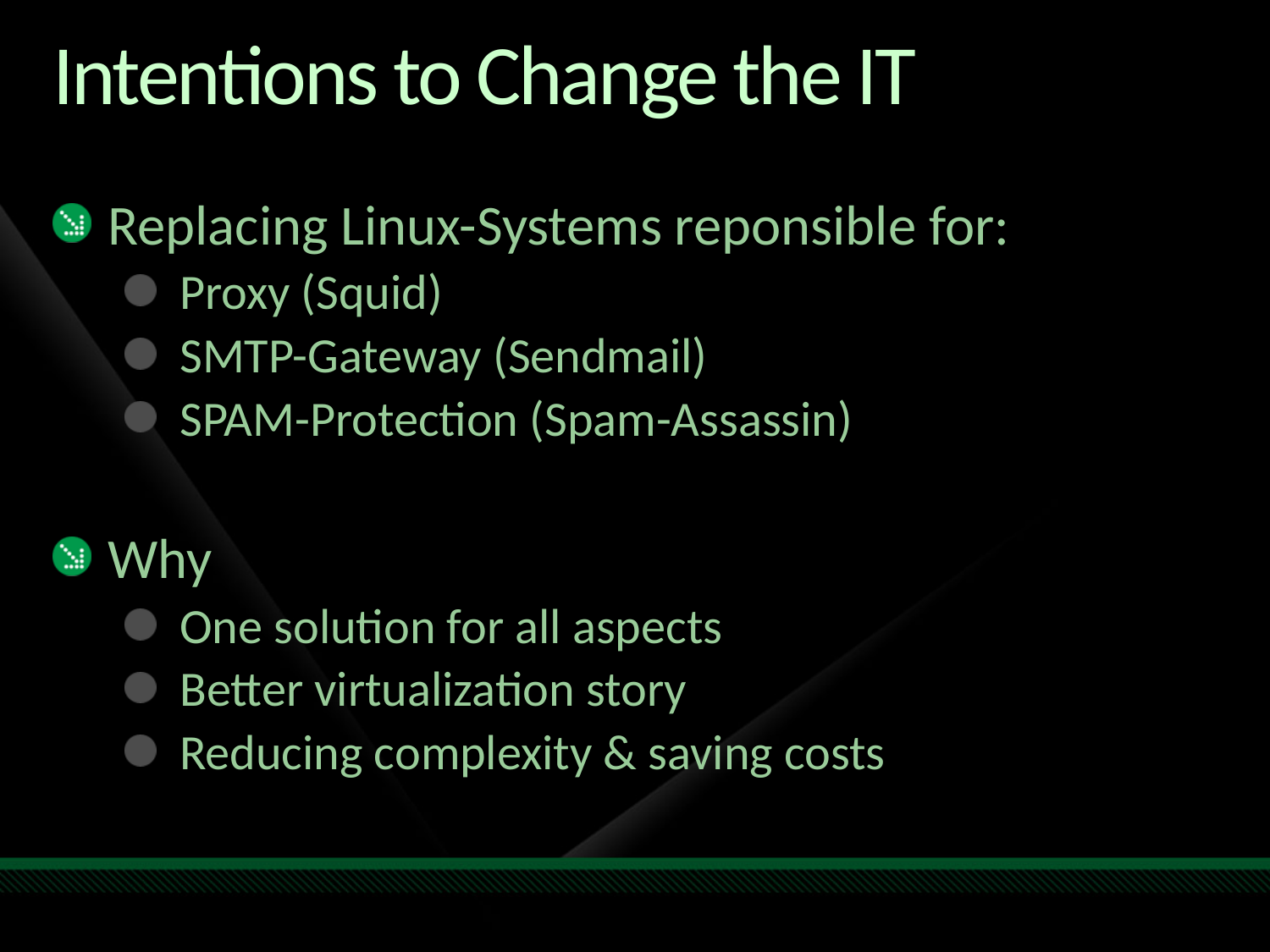

# Intentions to Change the IT
Replacing Linux-Systems reponsible for:
Proxy (Squid)
SMTP-Gateway (Sendmail)
SPAM-Protection (Spam-Assassin)

Why
One solution for all aspects
Better virtualization story
Reducing complexity & saving costs